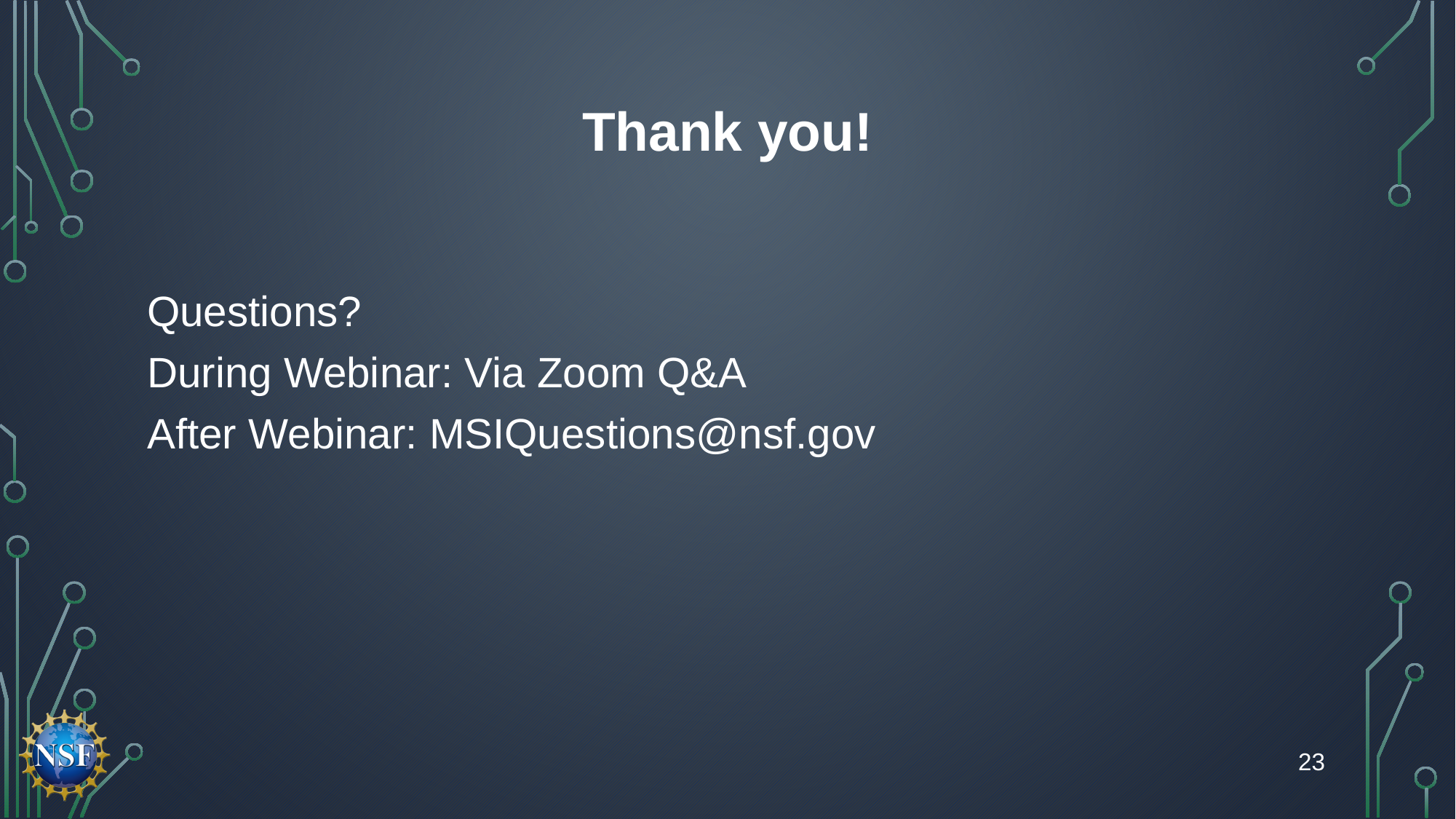

# Thank you!
Questions?
During Webinar: Via Zoom Q&A
After Webinar: MSIQuestions@nsf.gov

23